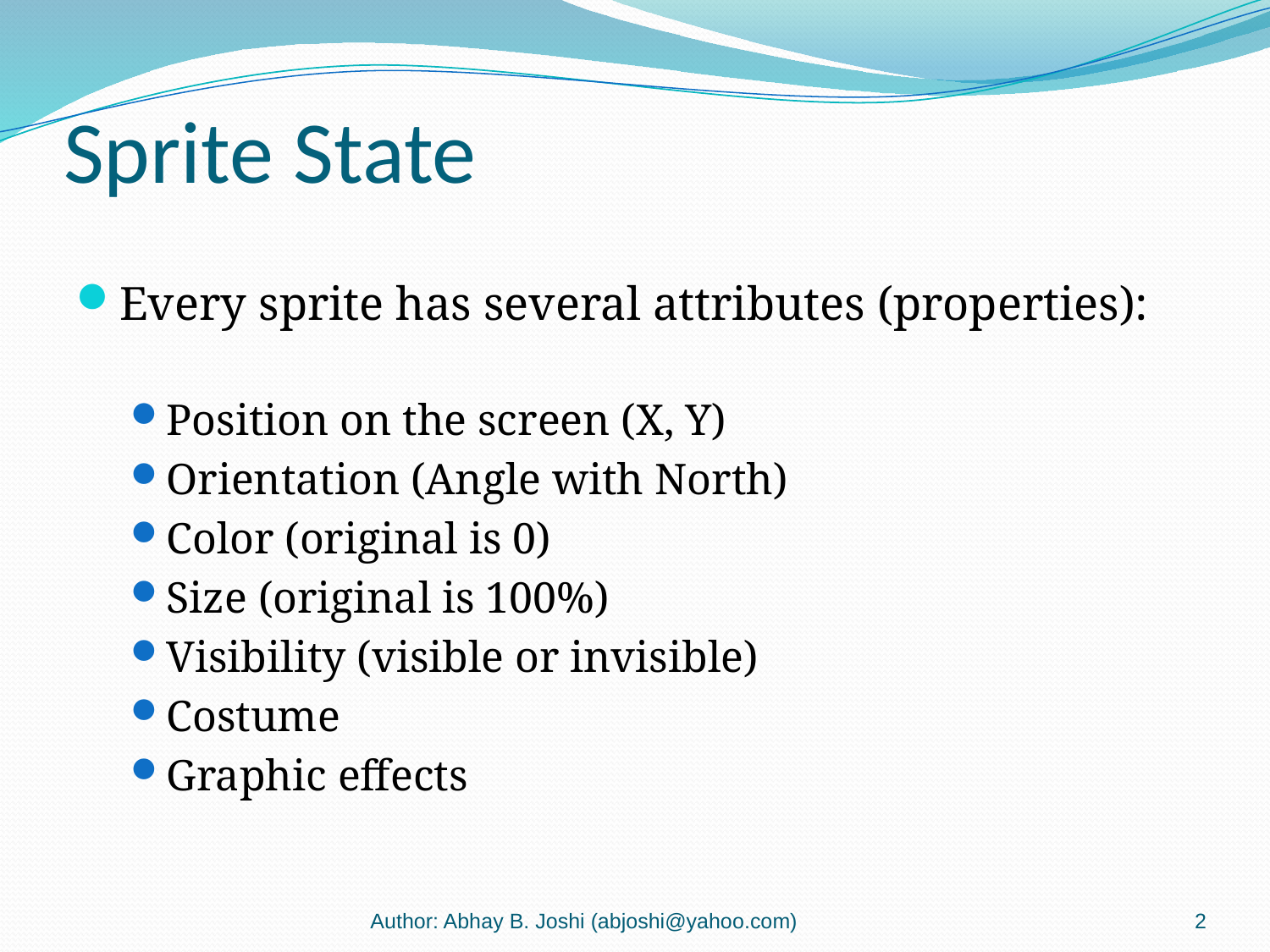

# Sprite State
Every sprite has several attributes (properties):
Position on the screen (X, Y)
Orientation (Angle with North)
Color (original is 0)
Size (original is 100%)
Visibility (visible or invisible)
Costume
Graphic effects
Author: Abhay B. Joshi (abjoshi@yahoo.com)
2